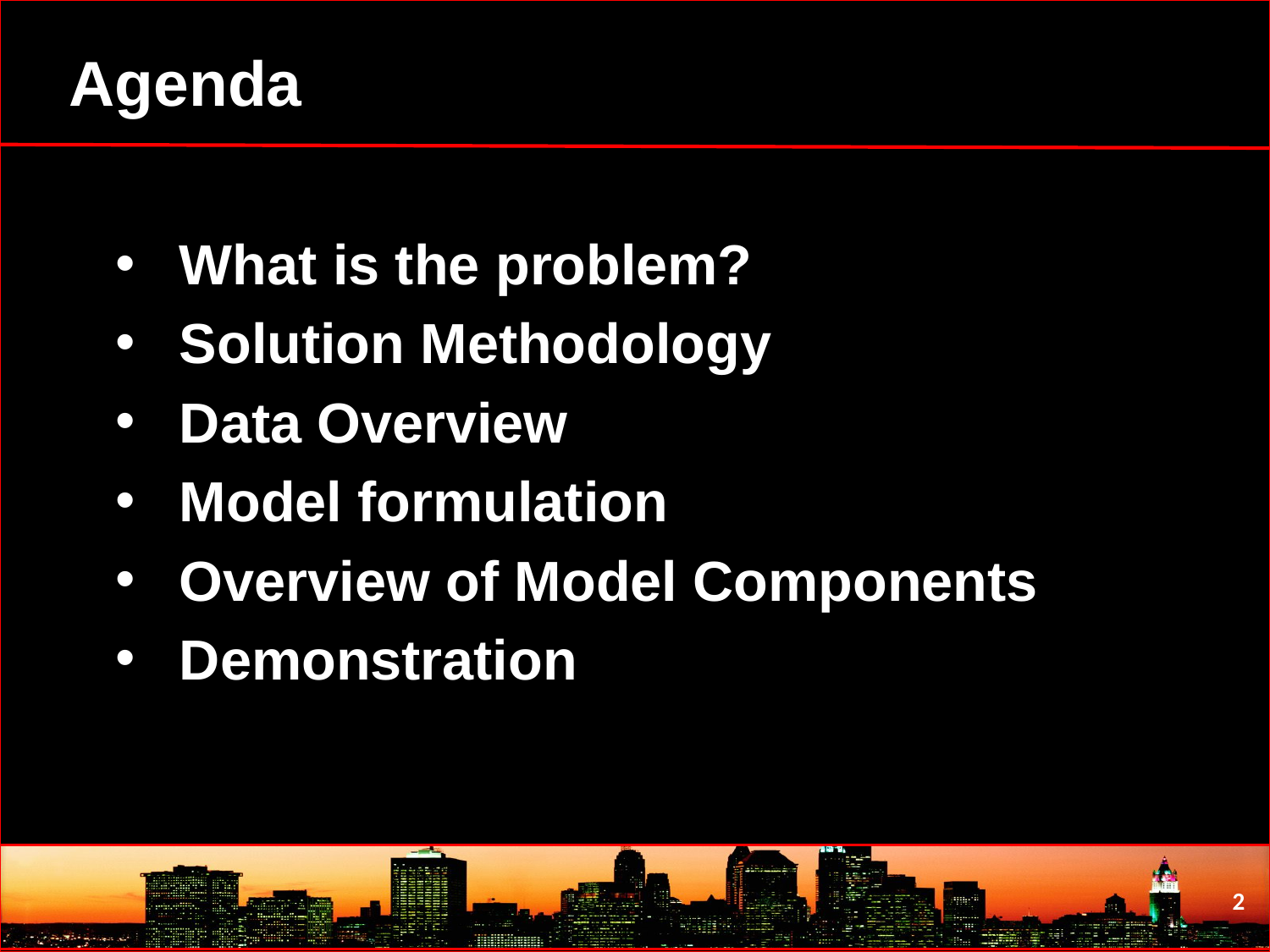

# Agenda
What is the problem?
Solution Methodology
Data Overview
Model formulation
Overview of Model Components
Demonstration